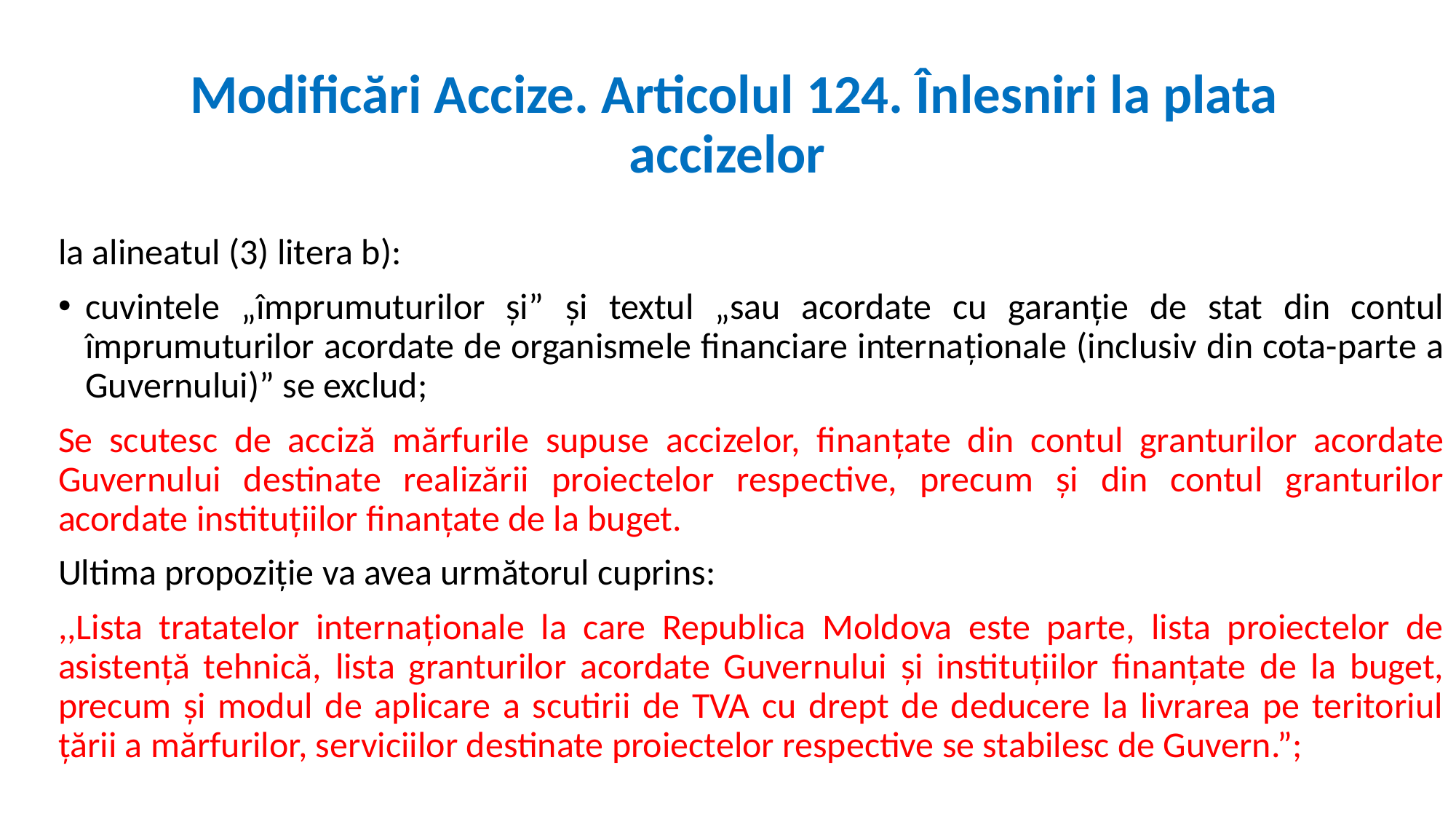

# Modificări Accize. Articolul 124. Înlesniri la plata accizelor
la alineatul (3) litera b):
cuvintele „împrumuturilor şi” și textul „sau acordate cu garanție de stat din contul împrumuturilor acordate de organismele financiare internaţionale (inclusiv din cota-parte a Guvernului)” se exclud;
Se scutesc de acciză mărfurile supuse accizelor, finanţate din contul granturilor acordate Guvernului destinate realizării proiectelor respective, precum şi din contul granturilor acordate instituţiilor finanţate de la buget.
Ultima propoziție va avea următorul cuprins:
,,Lista tratatelor internaţionale la care Republica Moldova este parte, lista proiectelor de asistenţă tehnică, lista granturilor acordate Guvernului și instituțiilor finanțate de la buget, precum şi modul de aplicare a scutirii de TVA cu drept de deducere la livrarea pe teritoriul ţării a mărfurilor, serviciilor destinate proiectelor respective se stabilesc de Guvern.”;